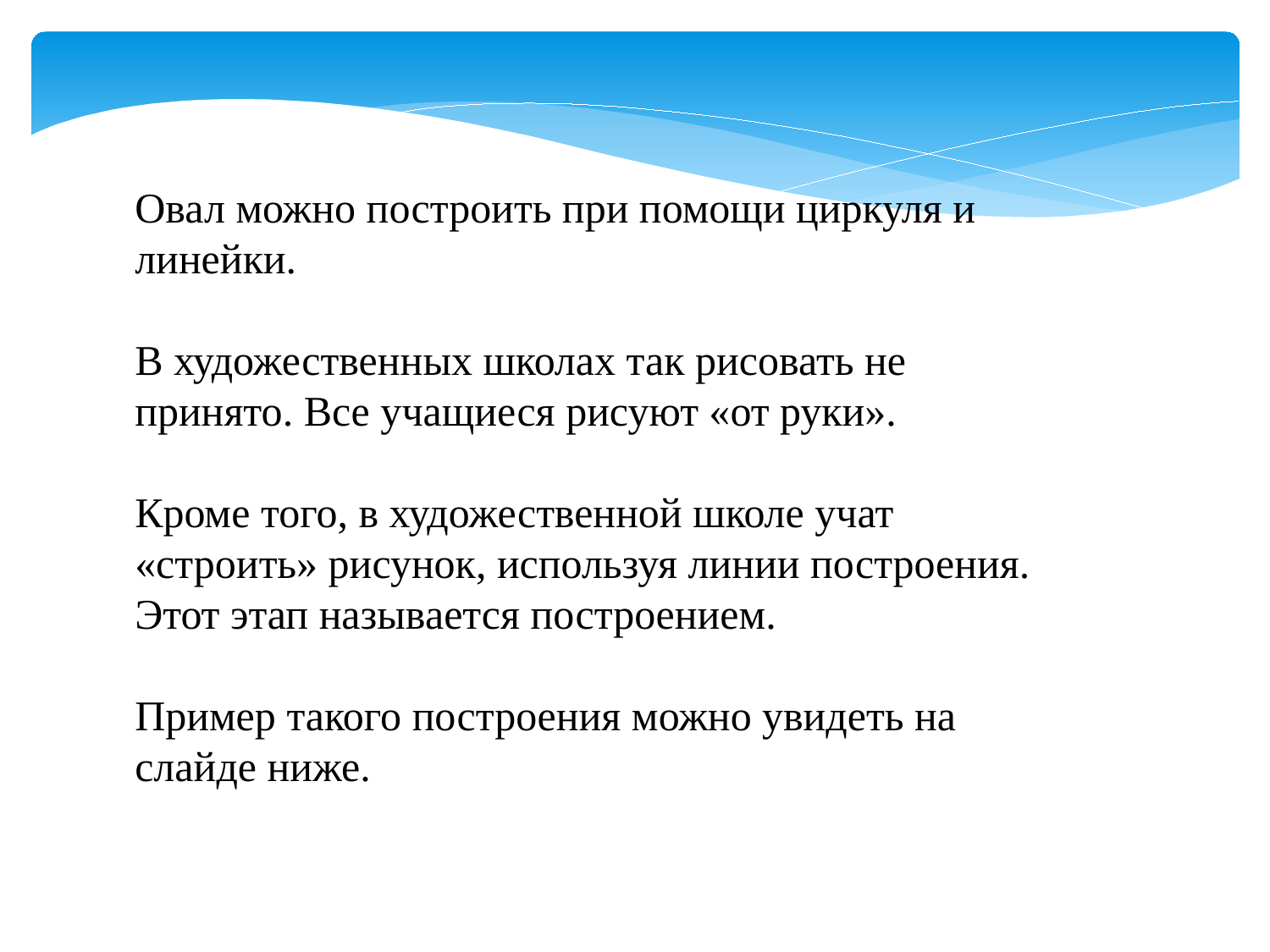

Овал можно построить при помощи циркуля и линейки.

В художественных школах так рисовать не принято. Все учащиеся рисуют «от руки».

Кроме того, в художественной школе учат «строить» рисунок, используя линии построения. Этот этап называется построением.
Пример такого построения можно увидеть на слайде ниже.